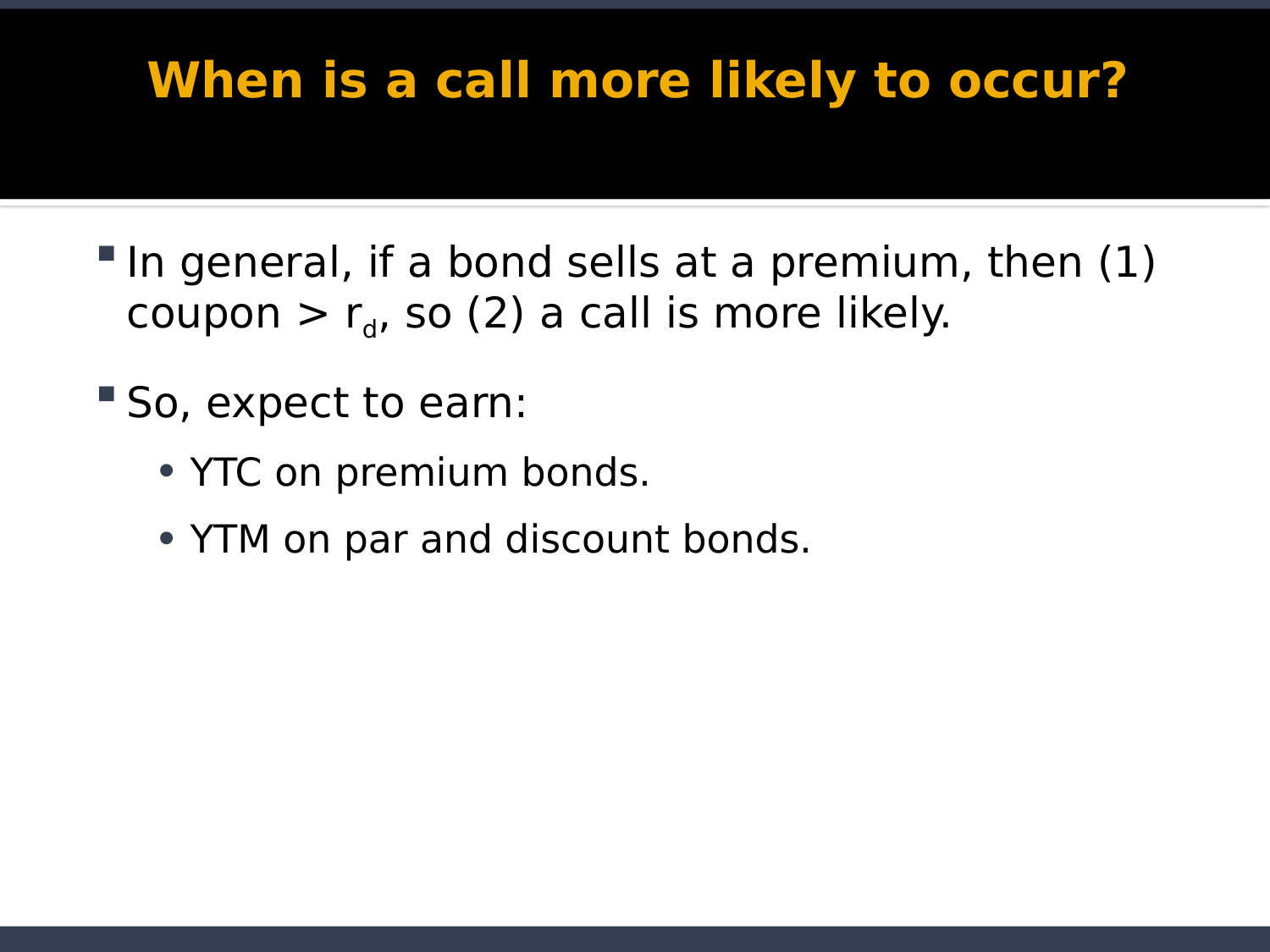

# When is a call more likely to occur?
In general, if a bond sells at a premium, then (1) coupon > rd, so (2) a call is more likely.
So, expect to earn:
YTC on premium bonds.
YTM on par and discount bonds.